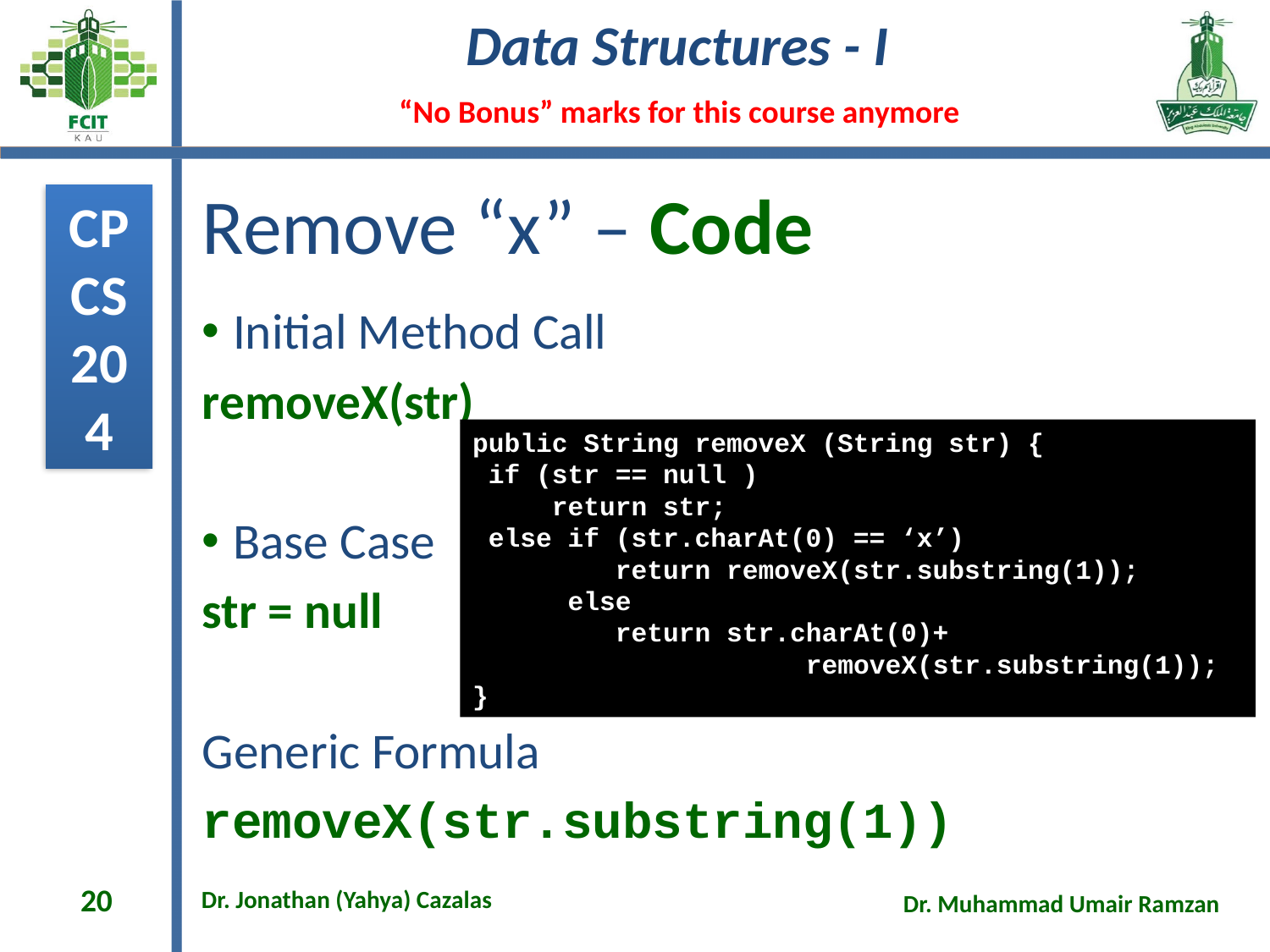

# Remove “x” – Code
Initial Method Call
removeX(str)

Base Case
str = null

Generic Formula
removeX(str.substring(1))
public String removeX (String str) {
 if (str == null )
     return str;
 else if (str.charAt(0) == ‘x’)
         return removeX(str.substring(1));
      else
         return str.charAt(0)+
                     removeX(str.substring(1));
}
20